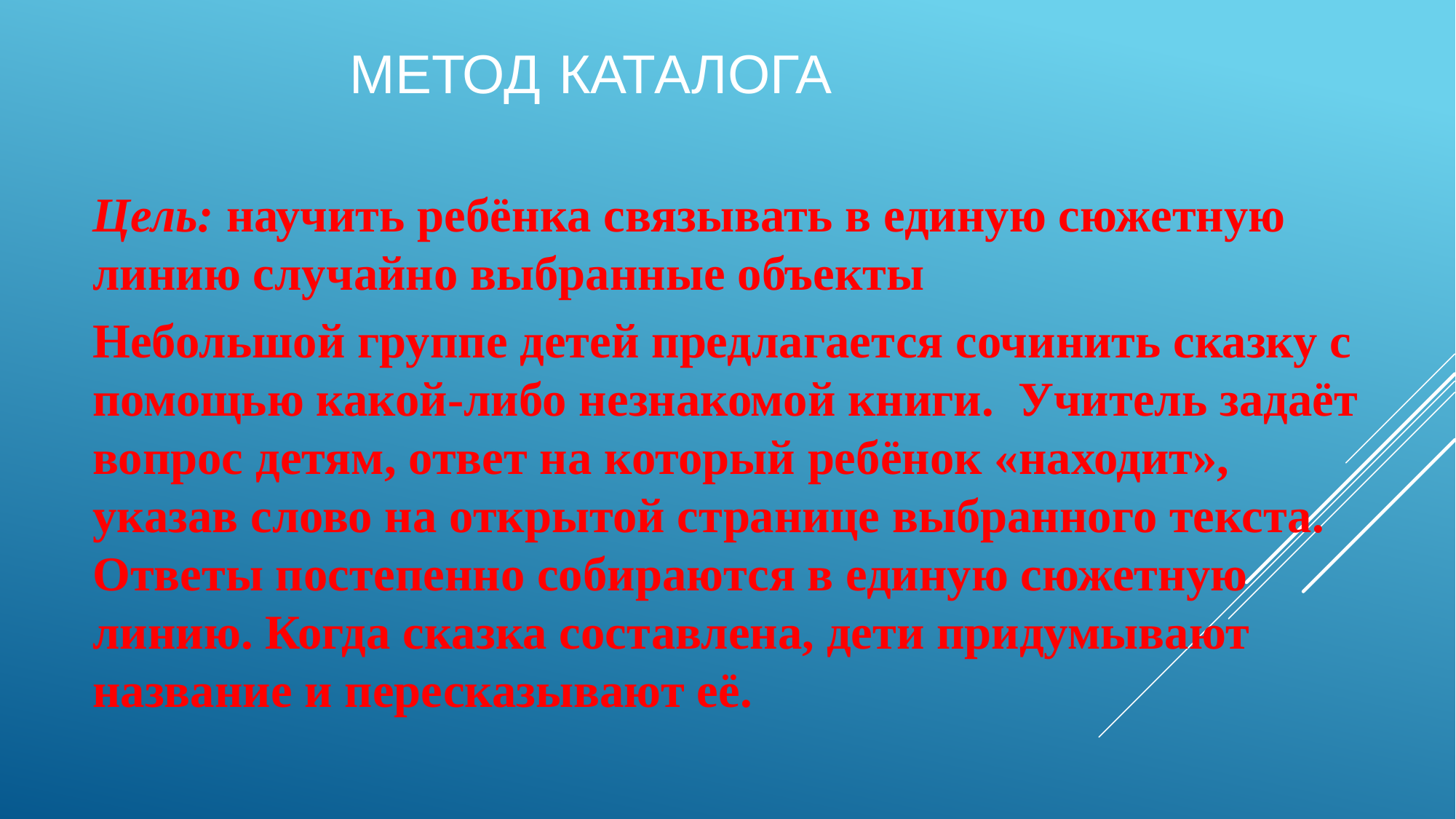

# метод каталога

Цель: научить ребёнка связывать в единую сюжетную линию случайно выбранные объекты
Небольшой группе детей предлагается сочинить сказку с помощью какой-либо незнакомой книги.  Учитель задаёт вопрос детям, ответ на который ребёнок «находит», указав слово на открытой странице выбранного текста. Ответы постепенно собираются в единую сюжетную линию. Когда сказка составлена, дети придумывают название и пересказывают её.